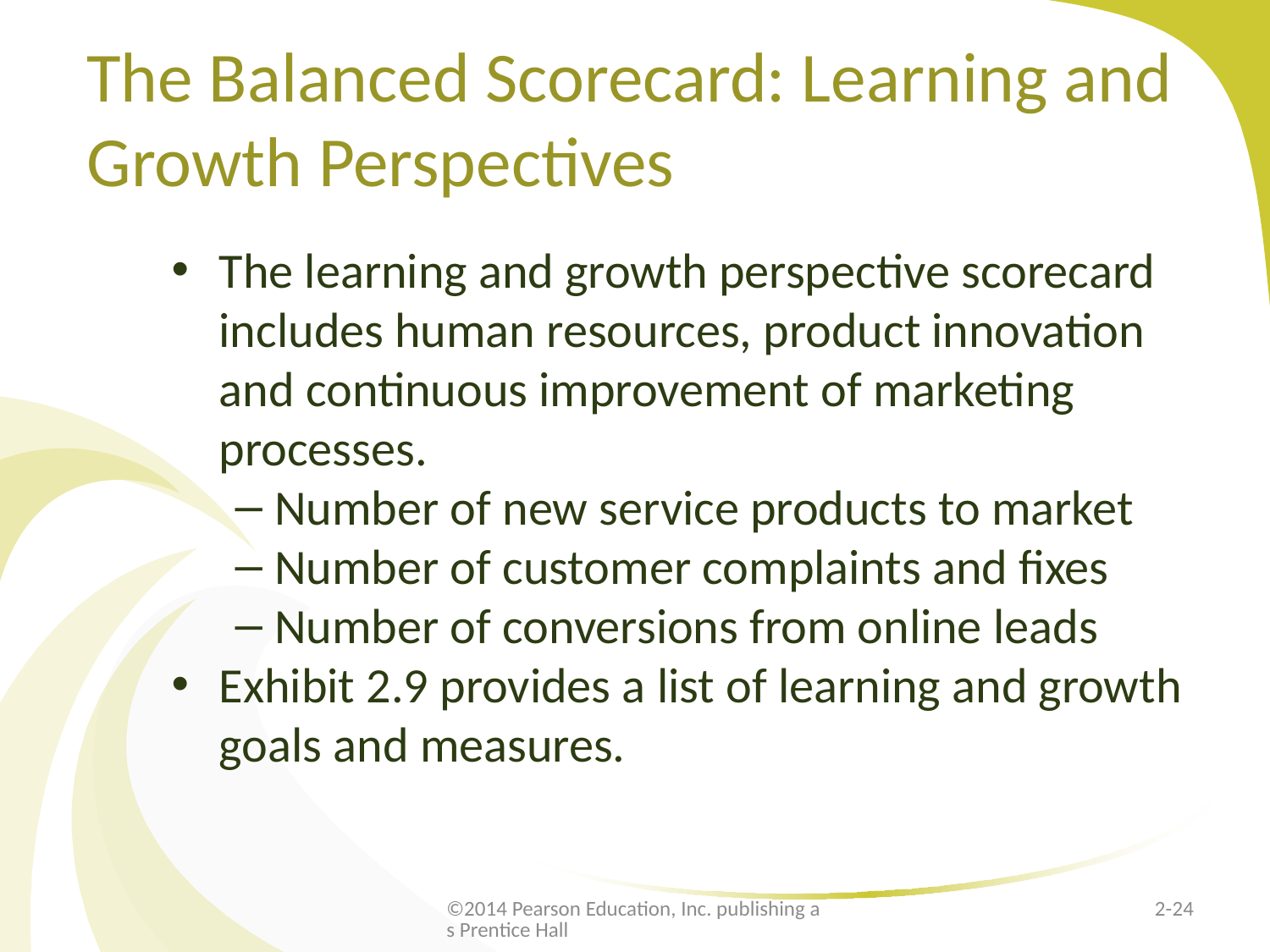

# The Balanced Scorecard: Learning and Growth Perspectives
The learning and growth perspective scorecard includes human resources, product innovation and continuous improvement of marketing processes.
Number of new service products to market
Number of customer complaints and fixes
Number of conversions from online leads
Exhibit 2.9 provides a list of learning and growth goals and measures.
©2014 Pearson Education, Inc. publishing as Prentice Hall
2-24